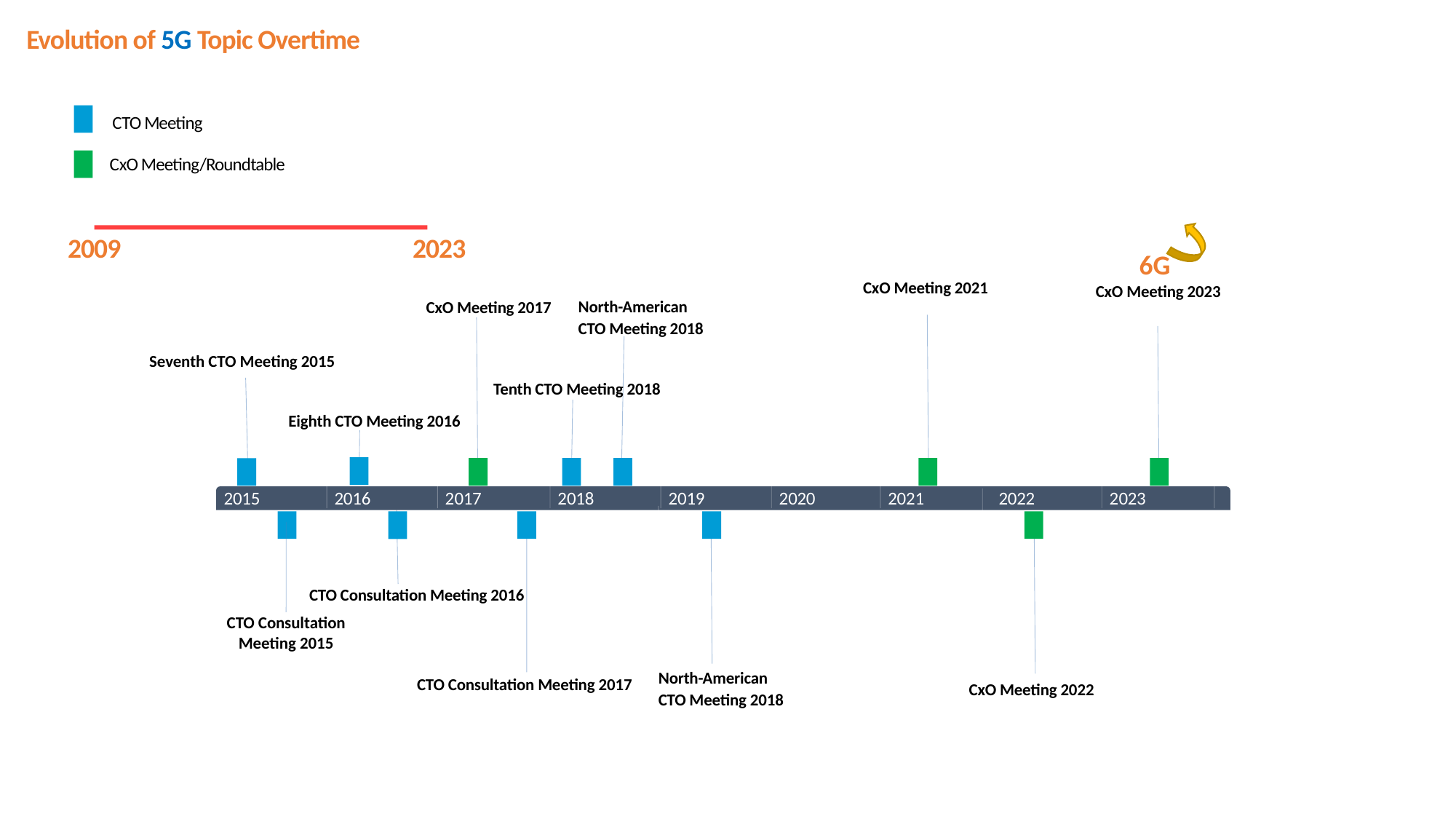

Evolution of 5G Topic Overtime

CTO Meeting

CxO Meeting/Roundtable

2009
2023
6G
CxO Meeting 2021
CxO Meeting 2023
North-American CTO Meeting 2018
CxO Meeting 2017
Seventh CTO Meeting 2015
Tenth CTO Meeting 2018
Eighth CTO Meeting 2016

2015
2016
2017
2018
2019
2020
2021
2022
2023

2024
CTO Consultation Meeting 2016
CTO Consultation Meeting 2015
North-American CTO Meeting 2018
CTO Consultation Meeting 2017
CxO Meeting 2022